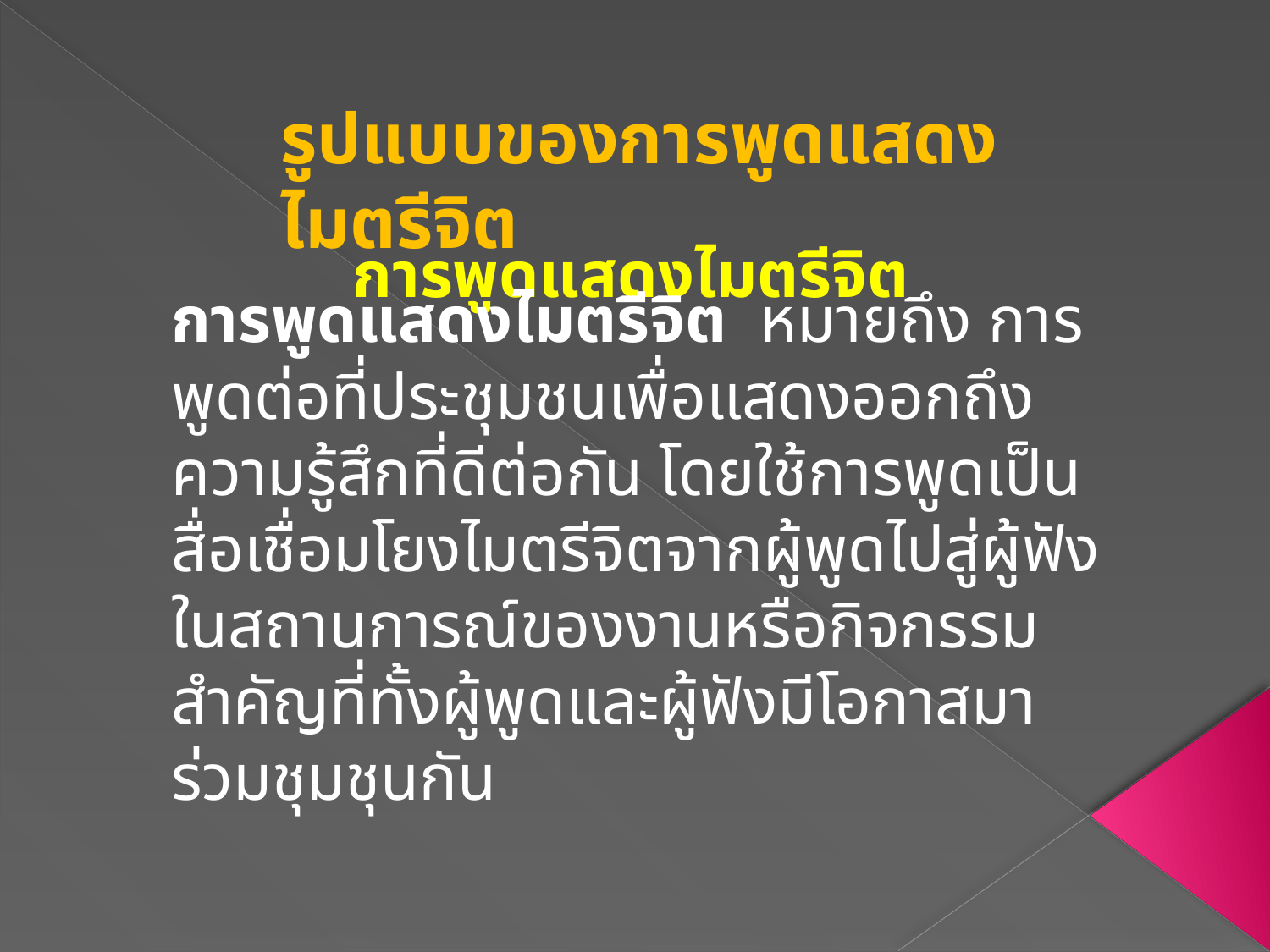

รูปแบบของการพูดแสดงไมตรีจิต
การพูดแสดงไมตรีจิต
การพูดแสดงไมตรีจิต  หมายถึง การพูดต่อที่ประชุมชนเพื่อแสดงออกถึงความรู้สึกที่ดีต่อกัน โดยใช้การพูดเป็นสื่อเชื่อมโยงไมตรีจิตจากผู้พูดไปสู่ผู้ฟัง ในสถานการณ์ของงานหรือกิจกรรมสำคัญที่ทั้งผู้พูดและผู้ฟังมีโอกาสมาร่วมชุมชุนกัน